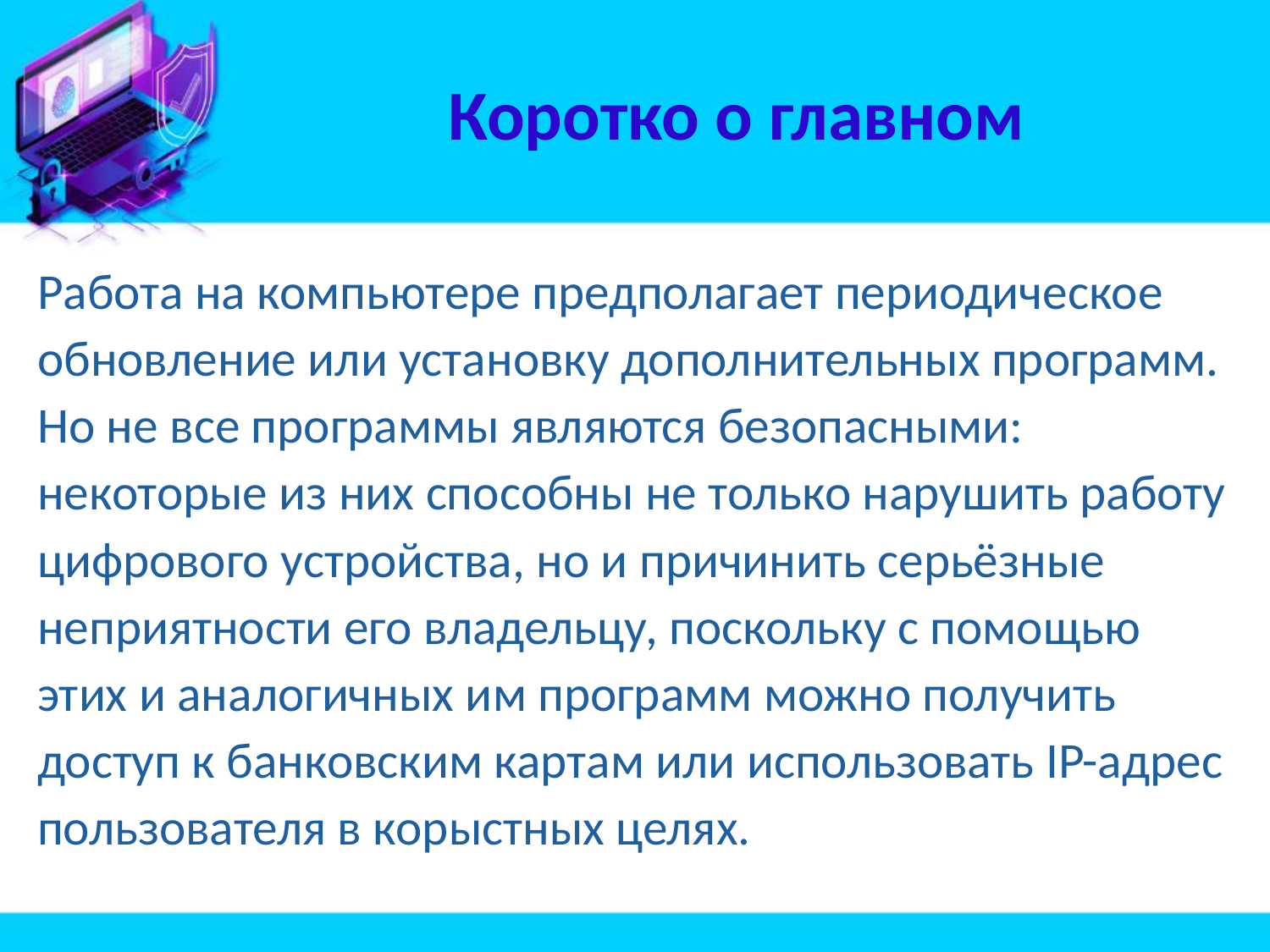

# Коротко о главном
Работа на компьютере предполагает периодическое обновление или установку дополнительных программ. Но не все программы являются безопасными: некоторые из них способны не только нарушить работу цифрового устройства, но и причинить серьёзные неприятности его владельцу, поскольку с помощью этих и аналогичных им программ можно получить доступ к банковским картам или использовать IP-адрес пользователя в корыстных целях.